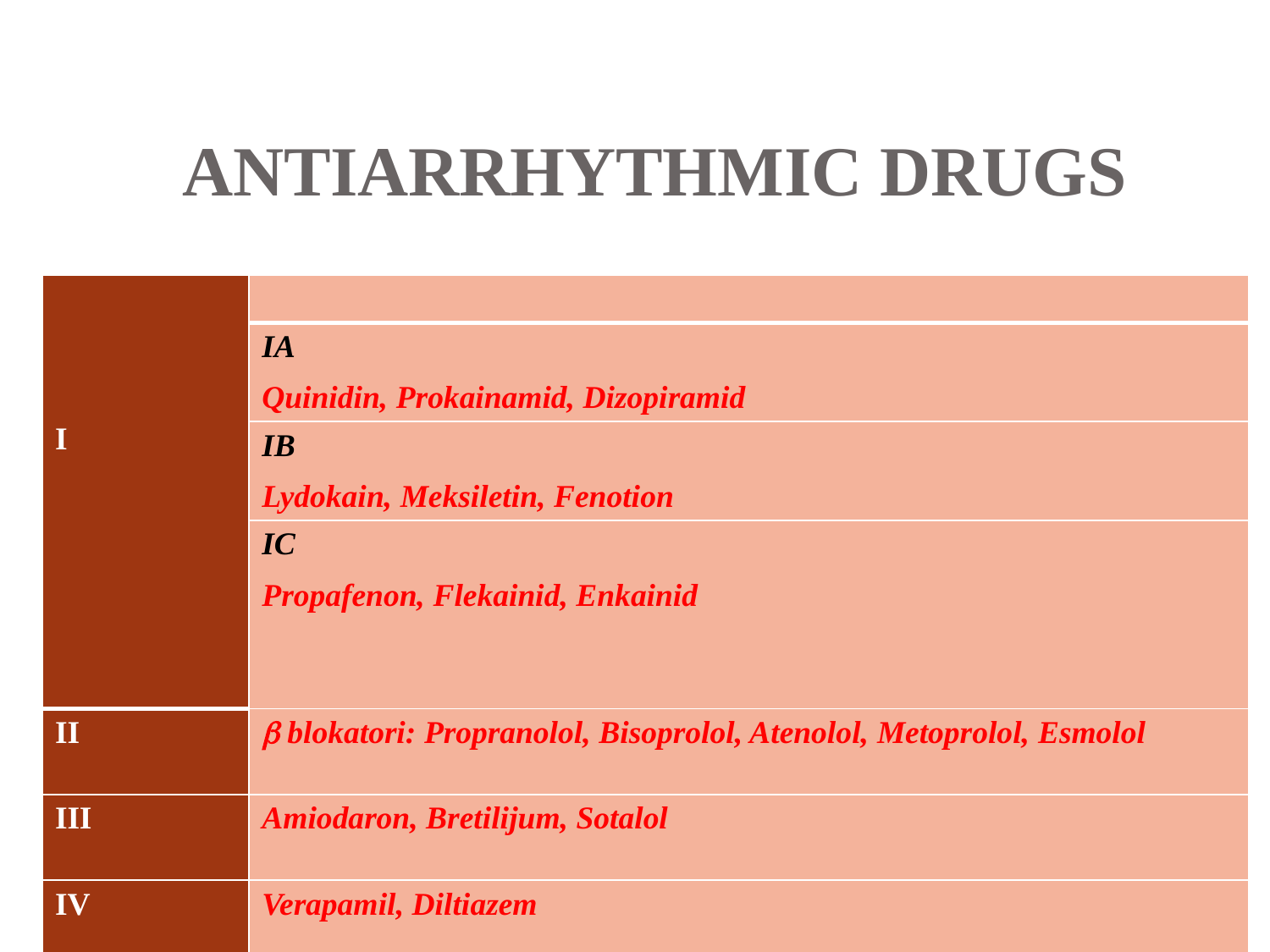

# ANTIARRHYTHMIC DRUGS
| I |  |
| --- | --- |
|  | IA Quinidin, Prokainamid, Dizopiramid |
|  | IB Lydokain, Meksiletin, Fenotion |
|  | IC Propafenon, Flekainid, Enkainid |
| II | β blokatori: Propranolol, Bisoprolol, Atenolol, Metoprolol, Esmolol |
| III | Amiodaron, Bretilijum, Sotalol |
| IV | Verapamil, Diltiazem |